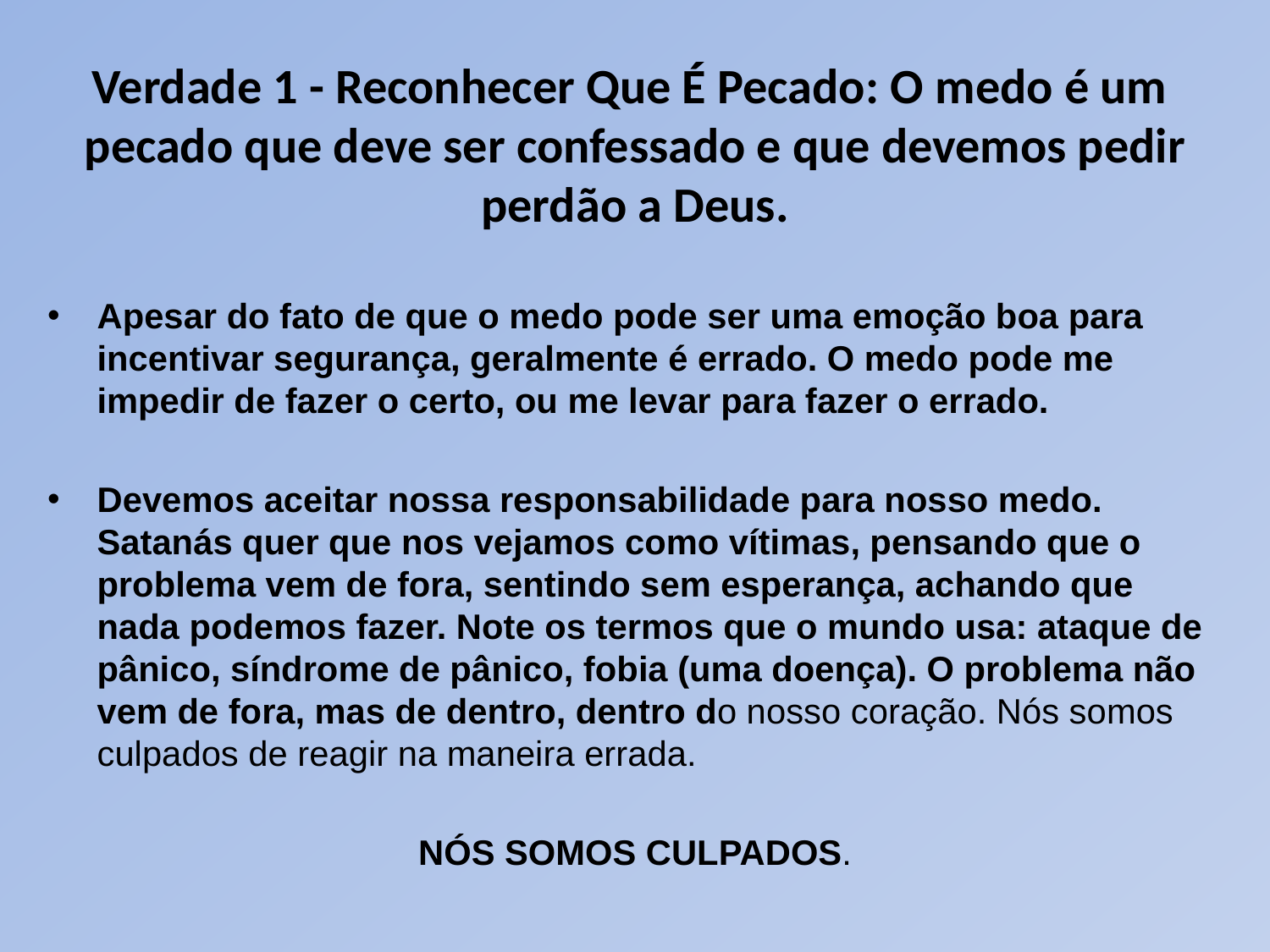

# Verdade 1 - Reconhecer Que É Pecado: O medo é um  pecado que deve ser confessado e que devemos pedir perdão a Deus.
Apesar do fato de que o medo pode ser uma emoção boa para incentivar segurança, geralmente é errado. O medo pode me impedir de fazer o certo, ou me levar para fazer o errado.

Devemos aceitar nossa responsabilidade para nosso medo.  Satanás quer que nos vejamos como vítimas, pensando que o problema vem de fora, sentindo sem esperança, achando que nada podemos fazer. Note os termos que o mundo usa: ataque de pânico, síndrome de pânico, fobia (uma doença). O problema não vem de fora, mas de dentro, dentro do nosso coração. Nós somos culpados de reagir na maneira errada.

NÓS SOMOS CULPADOS.